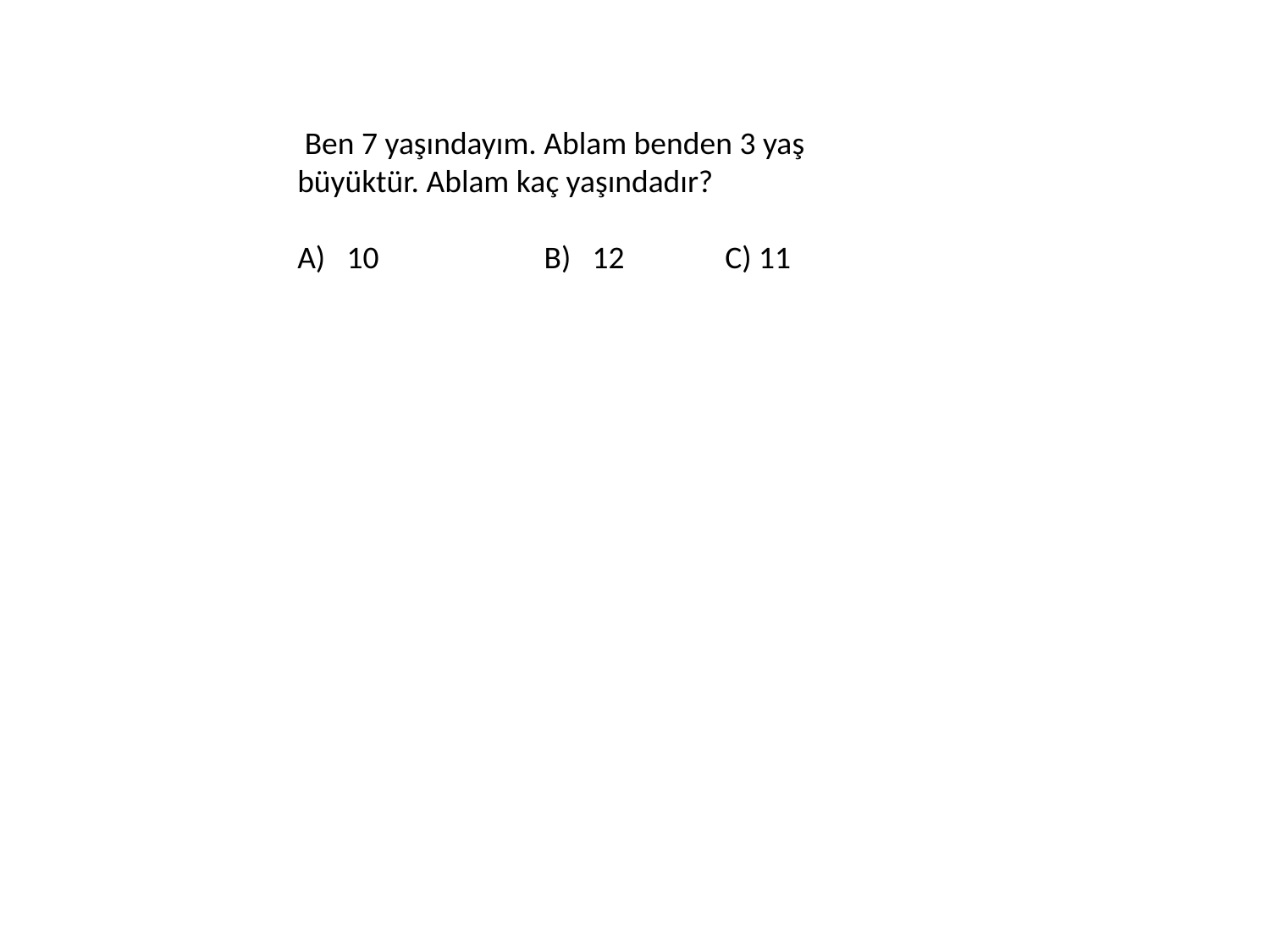

Ben 7 yaşındayım. Ablam benden 3 yaş büyüktür. Ablam kaç yaşındadır?
A)   10                       B)   12              C) 11